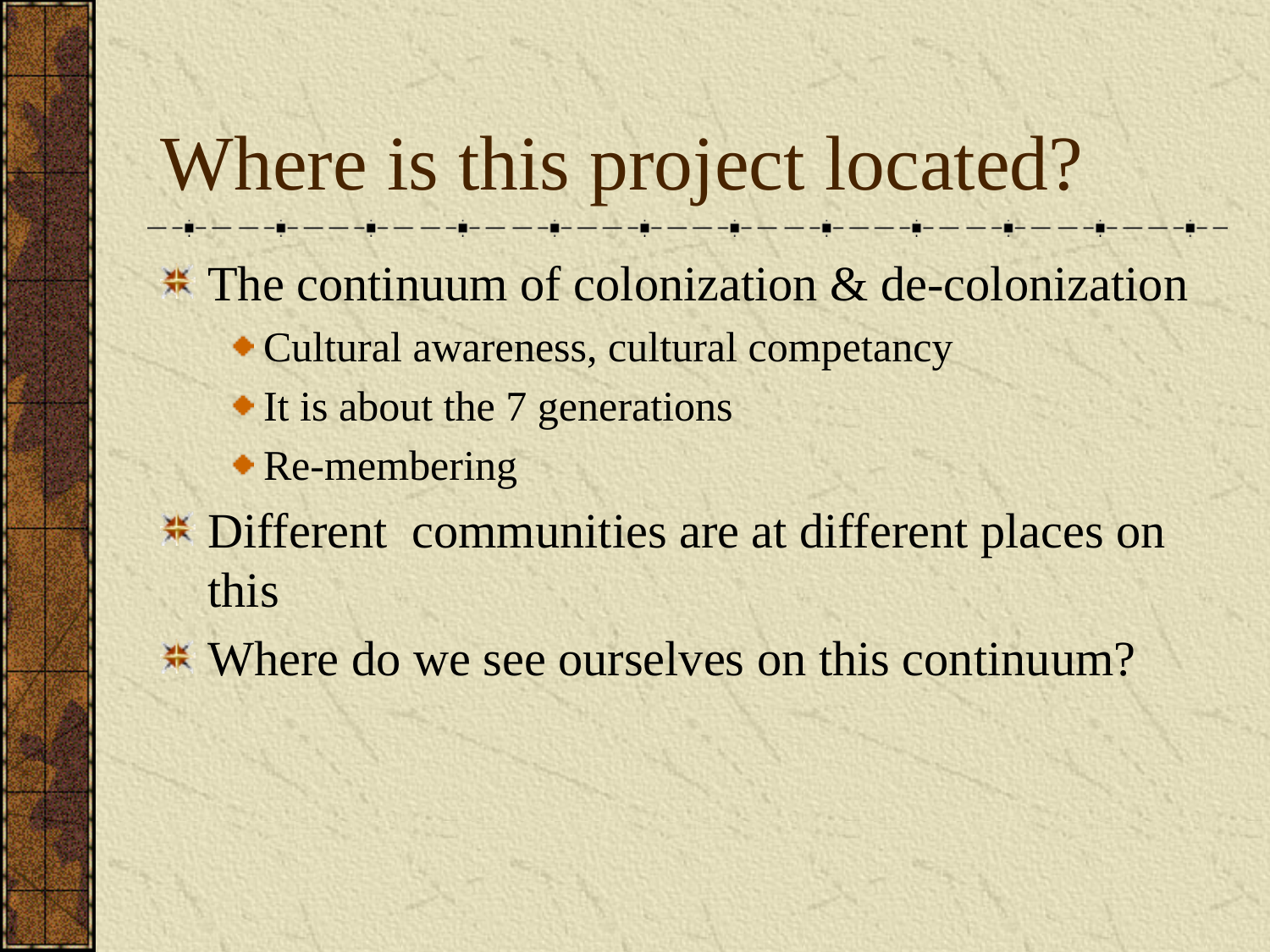

# Where is this project located?
The continuum of colonization & de-colonization
Cultural awareness, cultural competancy
It is about the 7 generations
Re-membering
Different  communities are at different places on this
Where do we see ourselves on this continuum?